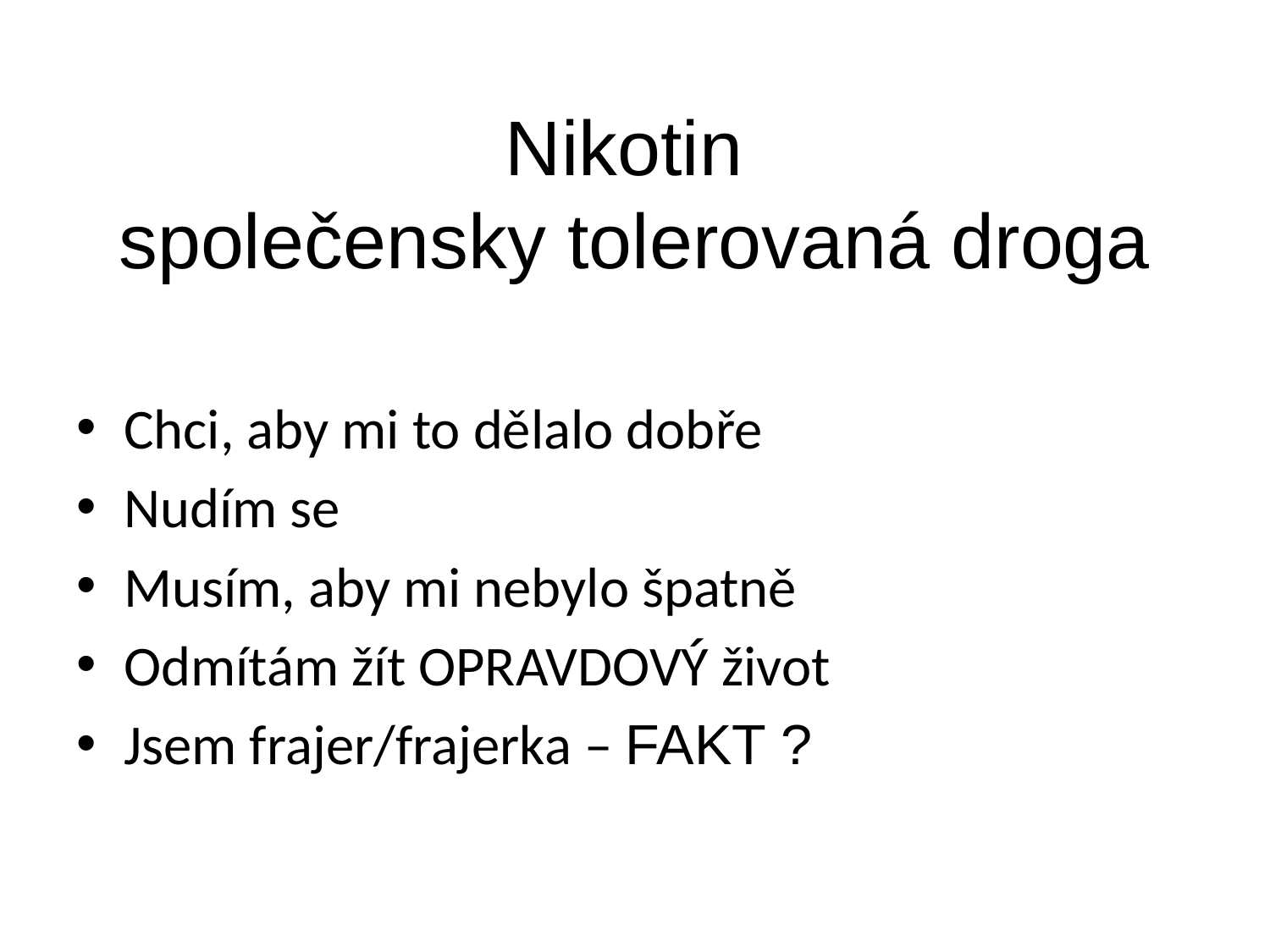

# Nikotin společensky tolerovaná droga
Chci, aby mi to dělalo dobře
Nudím se
Musím, aby mi nebylo špatně
Odmítám žít OPRAVDOVÝ život
Jsem frajer/frajerka – FAKT ?